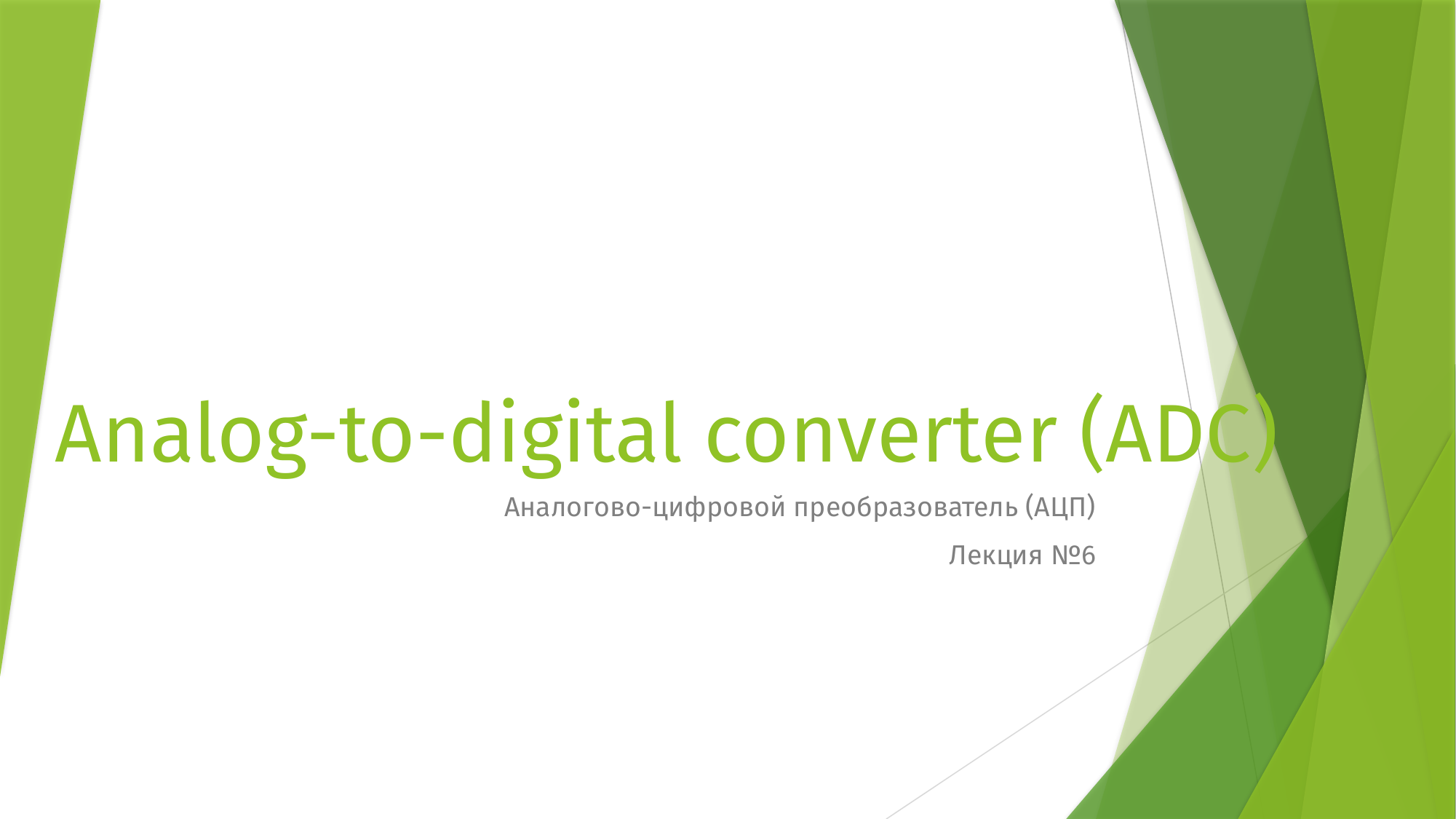

# Analog-to-digital converter (ADC)
Аналогово-цифровой преобразователь (АЦП)
Лекция №6